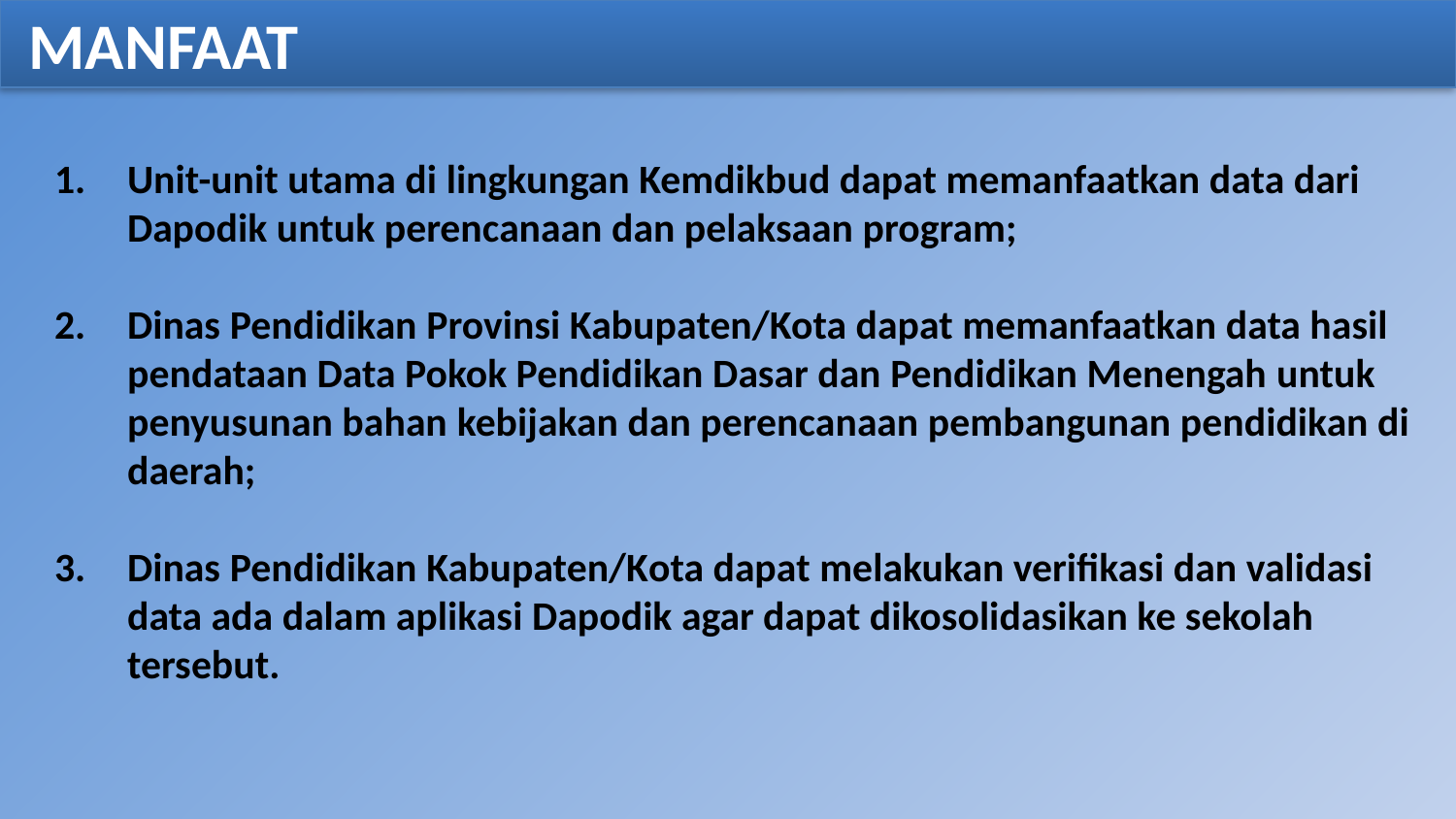

MANFAAT
Unit-unit utama di lingkungan Kemdikbud dapat memanfaatkan data dari Dapodik untuk perencanaan dan pelaksaan program;

Dinas Pendidikan Provinsi Kabupaten/Kota dapat memanfaatkan data hasil pendataan Data Pokok Pendidikan Dasar dan Pendidikan Menengah untuk penyusunan bahan kebijakan dan perencanaan pembangunan pendidikan di daerah;

Dinas Pendidikan Kabupaten/Kota dapat melakukan verifikasi dan validasi data ada dalam aplikasi Dapodik agar dapat dikosolidasikan ke sekolah tersebut.